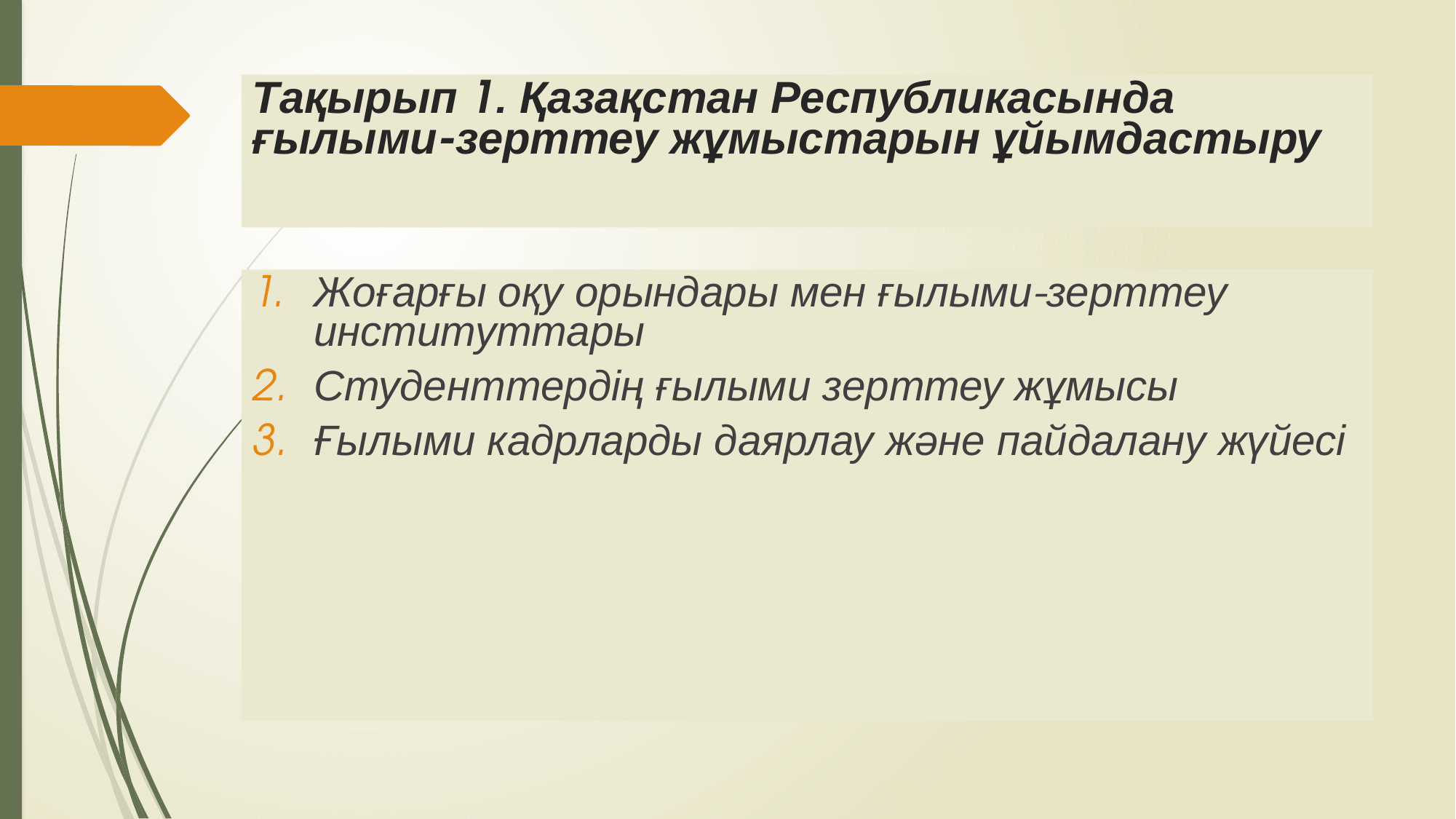

# Тақырып 1. Қазақстан Республикасында ғылыми-зерттеу жұмыстарын ұйымдастыру
Жоғарғы оқу орындары мен ғылыми-зерттеу институттары
Студенттердің ғылыми зерттеу жұмысы
Ғылыми кадрларды даярлау және пайдалану жүйесі